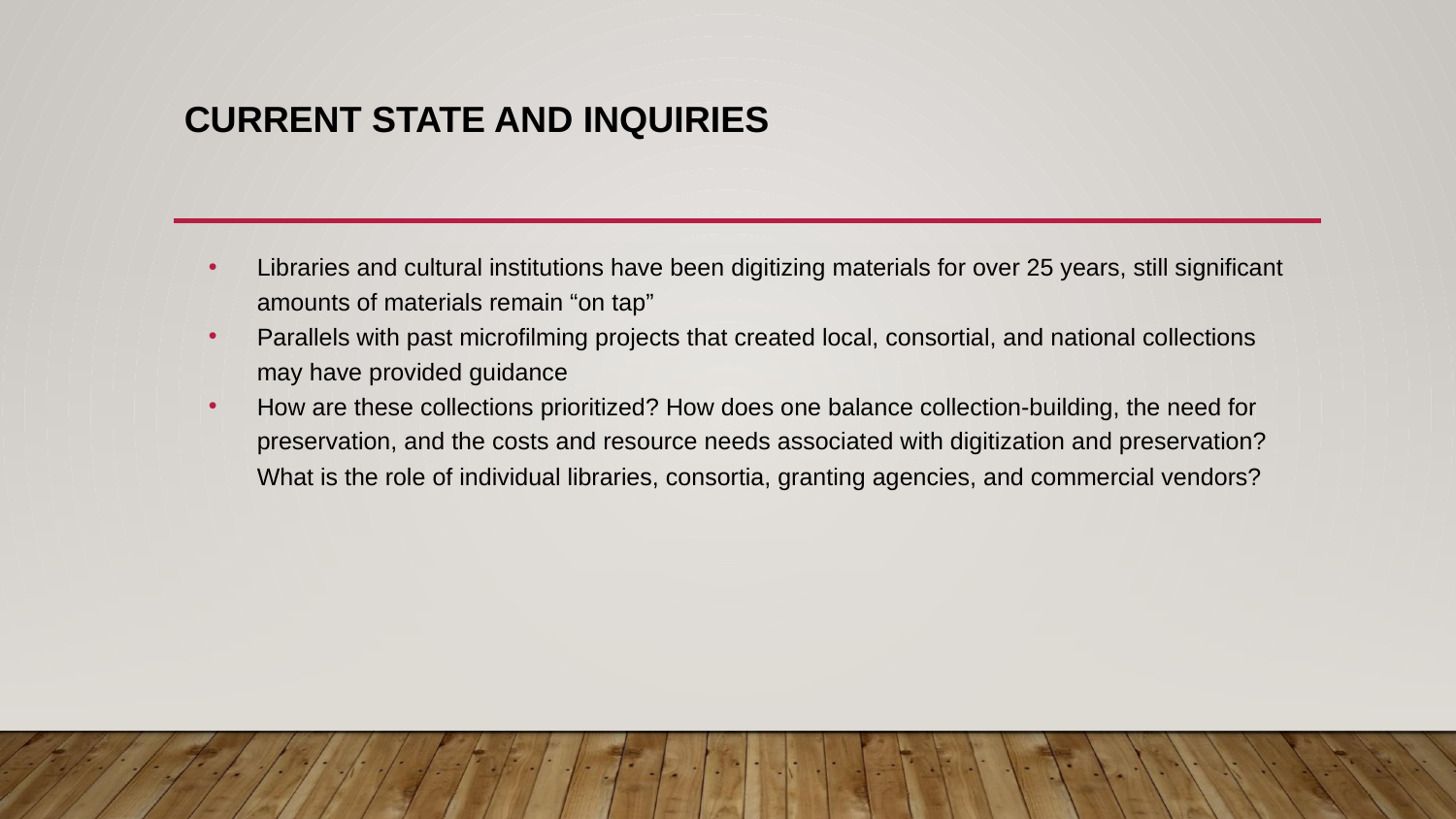

# CURRENT STATE AND INQUIRIES
Libraries and cultural institutions have been digitizing materials for over 25 years, still significant amounts of materials remain “on tap”
Parallels with past microfilming projects that created local, consortial, and national collections may have provided guidance
How are these collections prioritized? How does one balance collection-building, the need for preservation, and the costs and resource needs associated with digitization and preservation? What is the role of individual libraries, consortia, granting agencies, and commercial vendors?